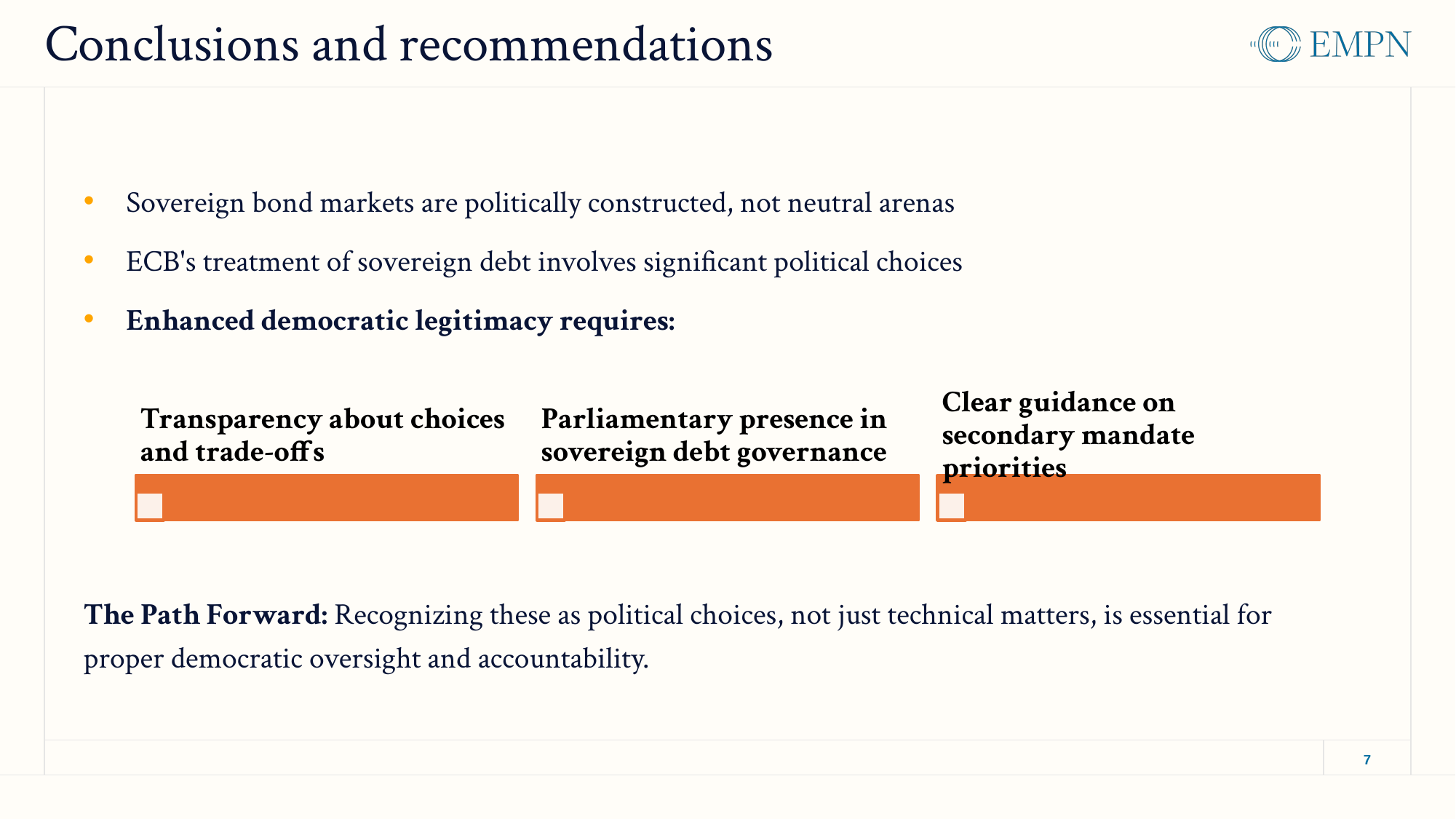

Conclusions and recommendations

Sovereign bond markets are politically constructed, not neutral arenas
ECB's treatment of sovereign debt involves significant political choices
Enhanced democratic legitimacy requires:

The Path Forward: Recognizing these as political choices, not just technical matters, is essential for proper democratic oversight and accountability.

Transparency about choices and trade-offs
Parliamentary presence in sovereign debt governance
Clear guidance on secondary mandate priorities
7